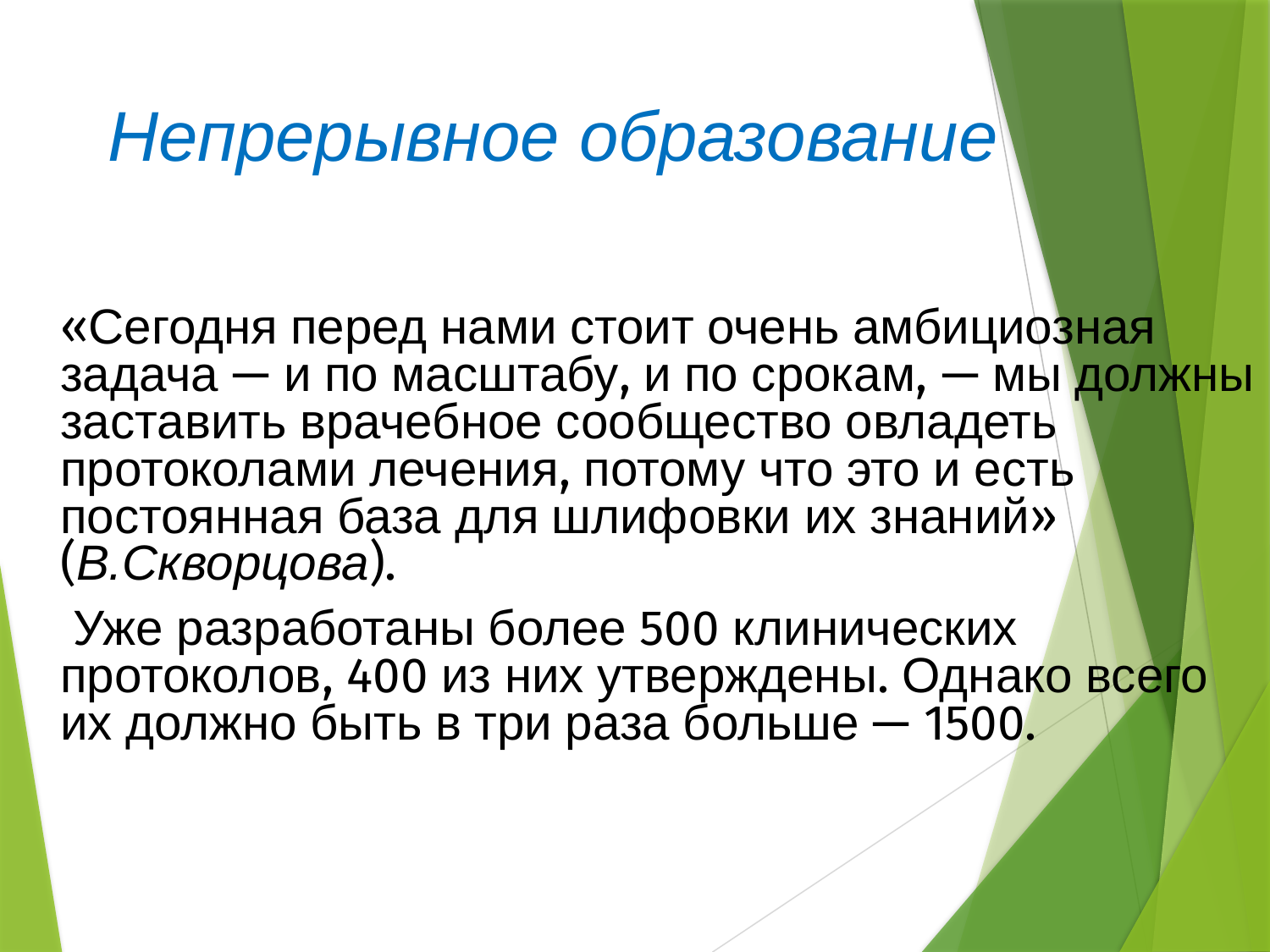

# Непрерывное образование
	«Сегодня перед нами стоит очень амбициозная задача — и по масштабу, и по срокам, — мы должны заставить врачебное сообщество овладеть протоколами лечения, потому что это и есть постоянная база для шлифовки их знаний» (В.Скворцова).
	 Уже разработаны более 500 клинических протоколов, 400 из них утверждены. Однако всего их должно быть в три раза больше — 1500.